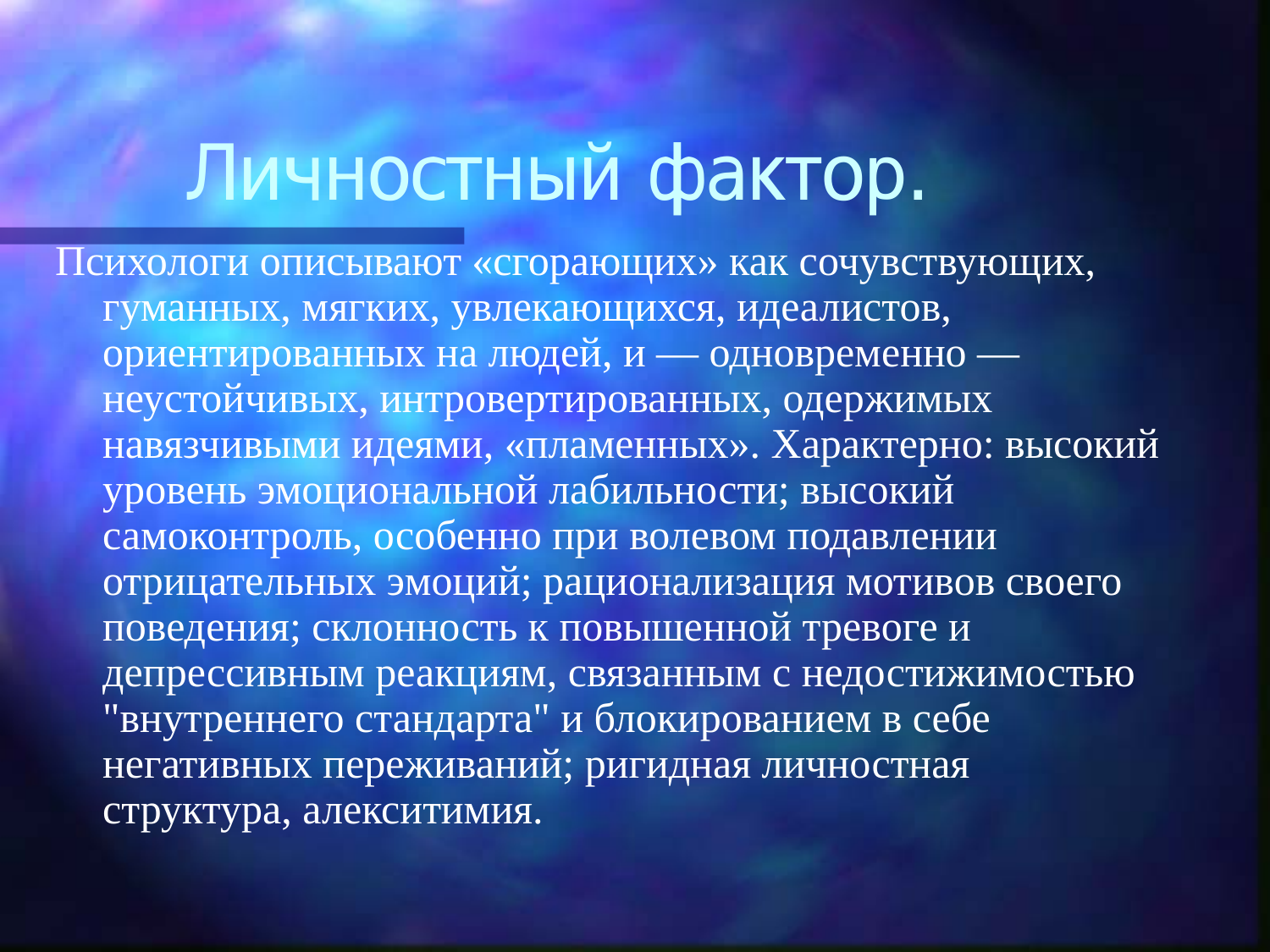

# Личностный фактор.
Психологи описывают «сгорающих» как сочувствующих, гуманных, мягких, увлекающихся, идеалистов, ориентированных на людей, и — одновременно — неустойчивых, интровертированных, одержимых навязчивыми идеями, «пламенных». Характерно: высокий уровень эмоциональной лабильности; высокий самоконтроль, особенно при волевом подавлении отрицательных эмоций; рационализация мотивов своего поведения; склонность к повышенной тревоге и депрессивным реакциям, связанным с недостижимостью "внутреннего стандарта" и блокированием в себе негативных переживаний; ригидная личностная структура, алекситимия.